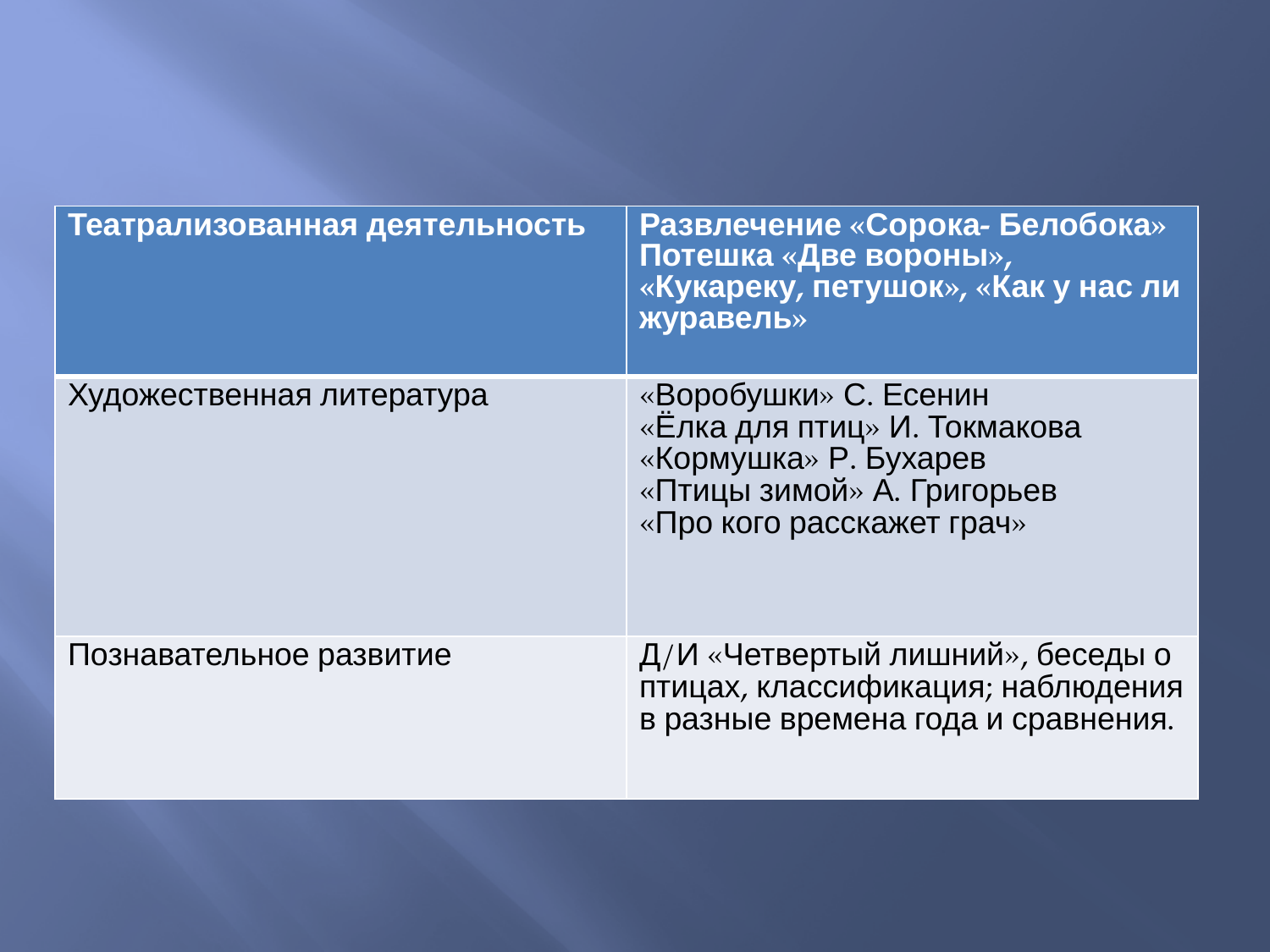

#
| Театрализованная деятельность | Развлечение «Сорока- Белобока» Потешка «Две вороны», «Кукареку, петушок», «Как у нас ли журавель» |
| --- | --- |
| Художественная литература | «Воробушки» С. Есенин «Ёлка для птиц» И. Токмакова «Кормушка» Р. Бухарев «Птицы зимой» А. Григорьев «Про кого расскажет грач» |
| Познавательное развитие | Д/И «Четвертый лишний», беседы о птицах, классификация; наблюдения в разные времена года и сравнения. |